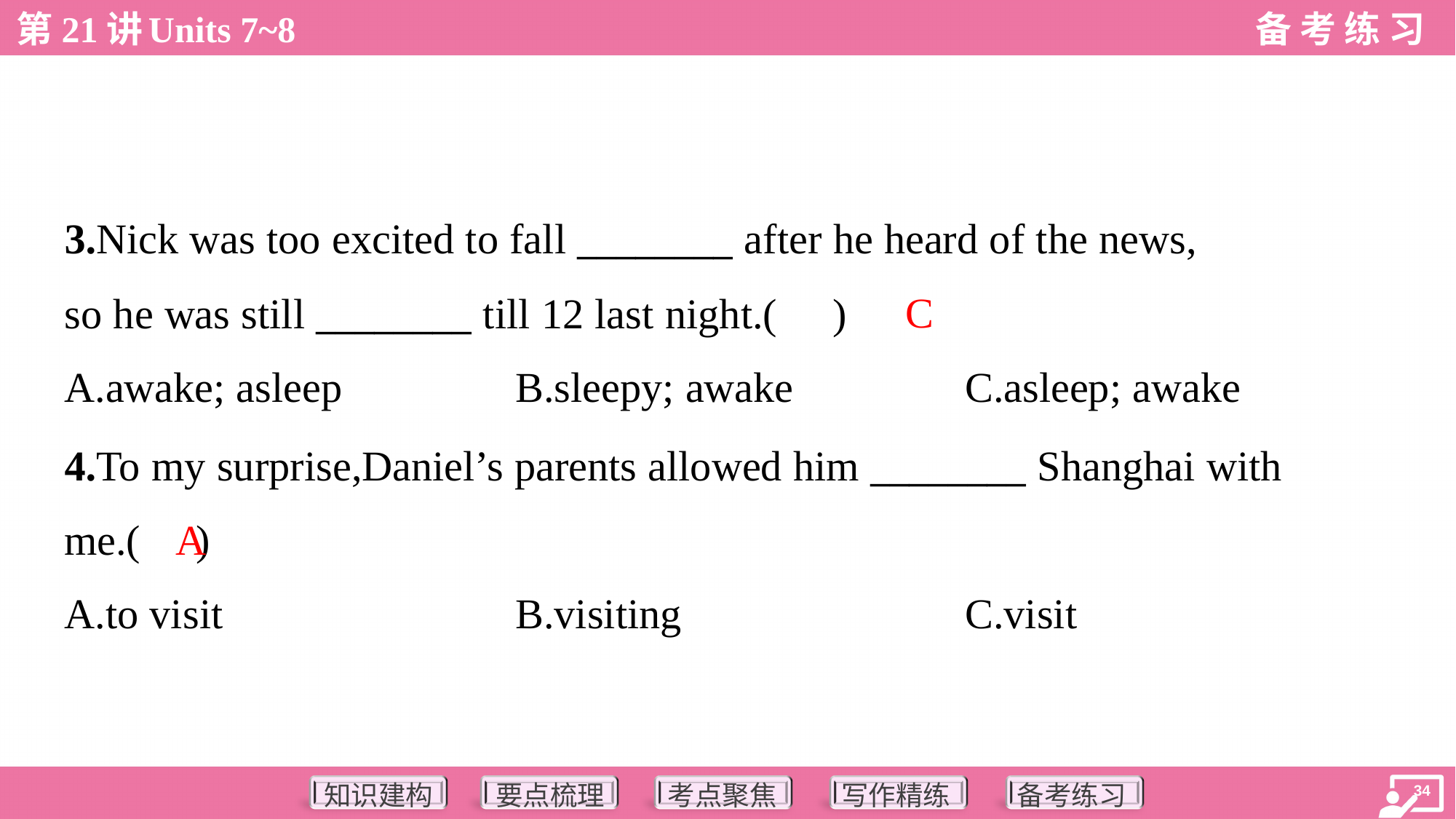

3.Nick was too excited to fall ________ after he heard of the news,
so he was still ________ till 12 last night.(     )
C
A.awake; asleep	B.sleepy; awake	C.asleep; awake
4.To my surprise,Daniel’s parents allowed him ________ Shanghai with
me.(     )
A
A.to visit	B.visiting	C.visit